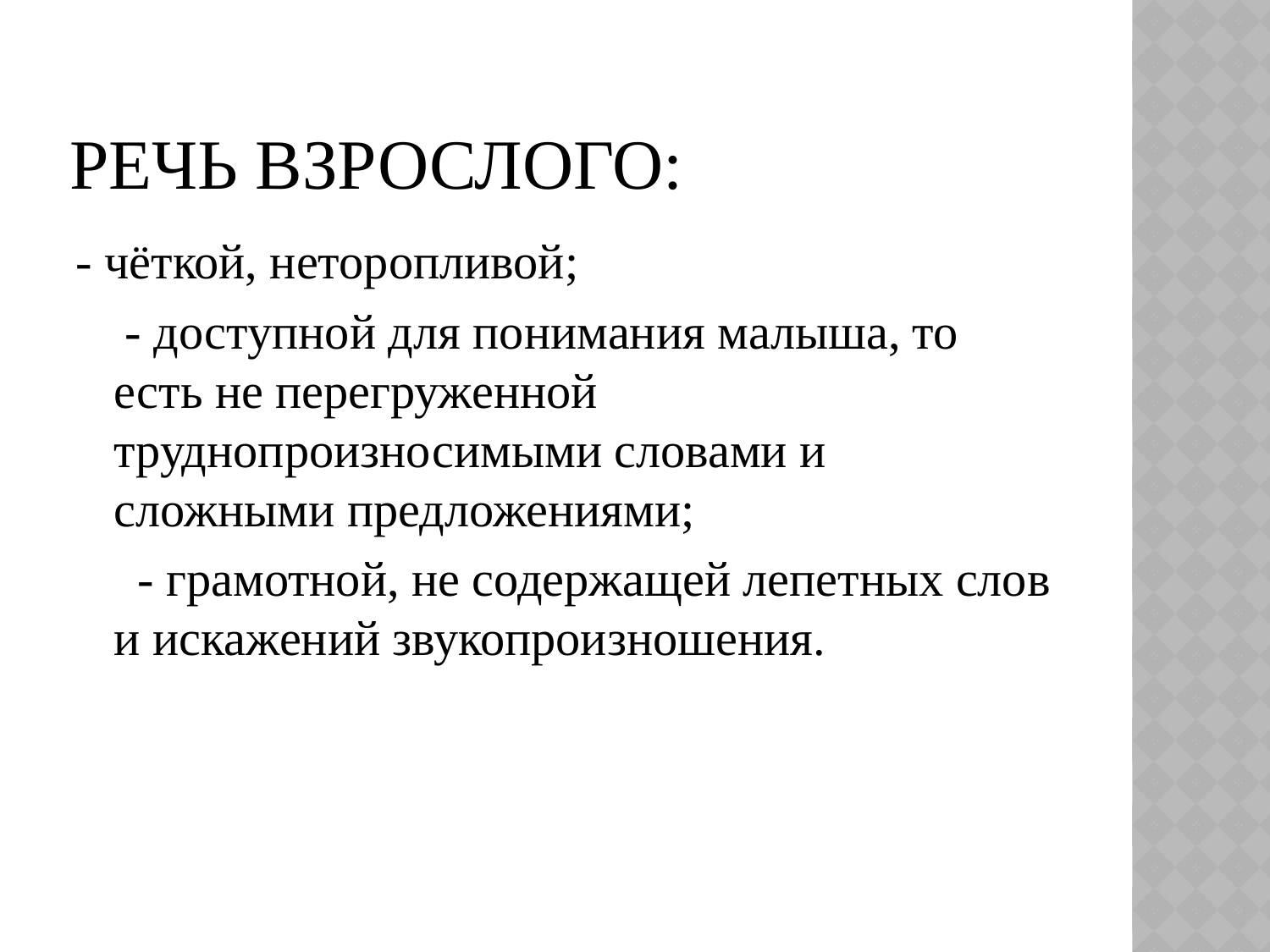

# Речь взрослого:
- чёткой, неторопливой;
    - доступной для понимания малыша, то есть не перегруженной труднопроизносимыми словами и сложными предложениями;
     - грамотной, не содержащей лепетных слов и искажений звукопроизношения.